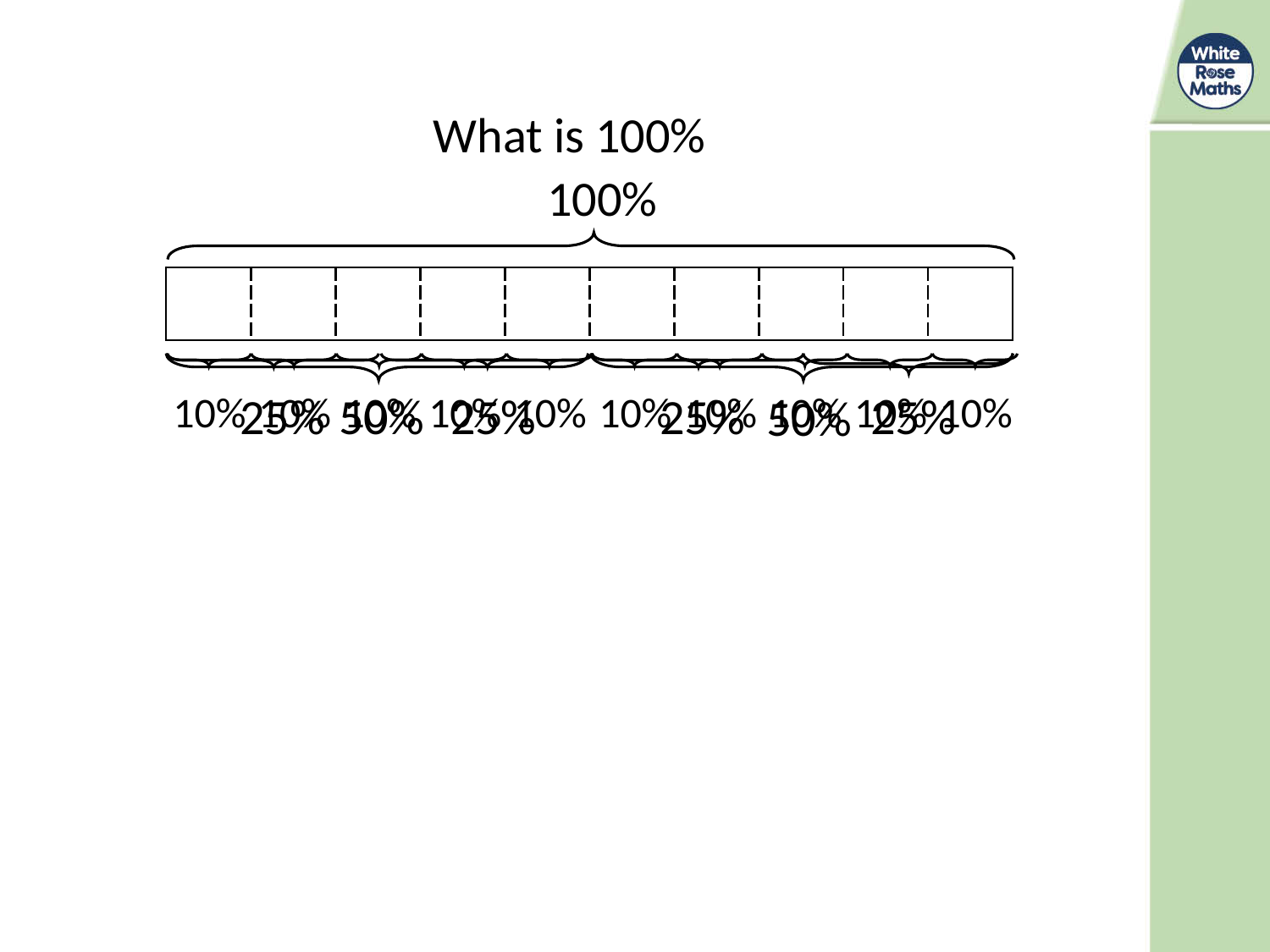

What is 100%

100%

|  |
| --- |
|  |  |
| --- | --- |
|  |  |  |  |
| --- | --- | --- | --- |
|  |  |  |  |  |  |  |  |  |  |
| --- | --- | --- | --- | --- | --- | --- | --- | --- | --- |

10%
25%
10%
10%
50%
10%
25%
10%
10%
25%
10%
10%
10%
25%
10%
50%